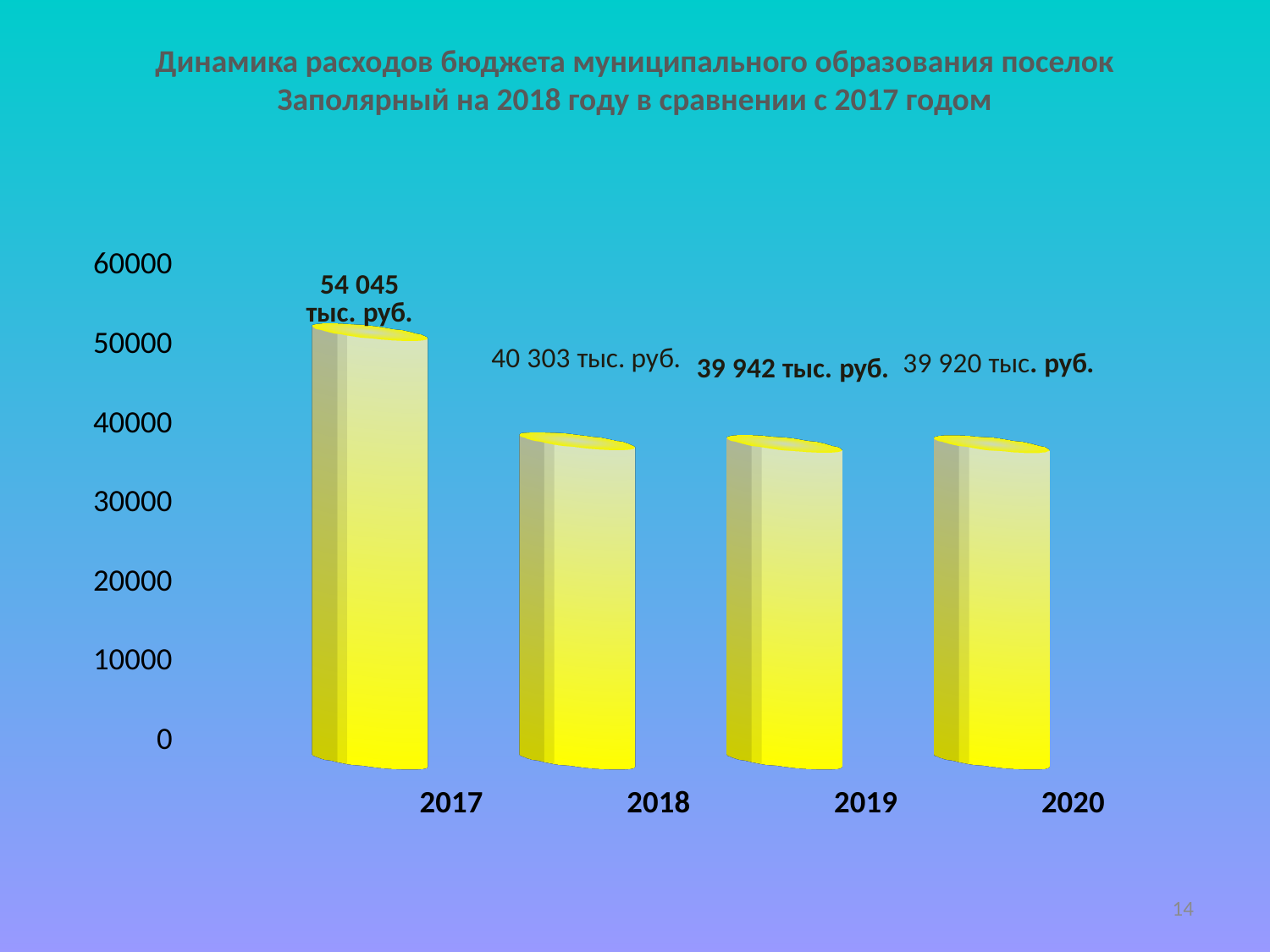

# Динамика расходов бюджета муниципального образования поселок Заполярный на 2018 году в сравнении с 2017 годом

[unsupported chart]

14